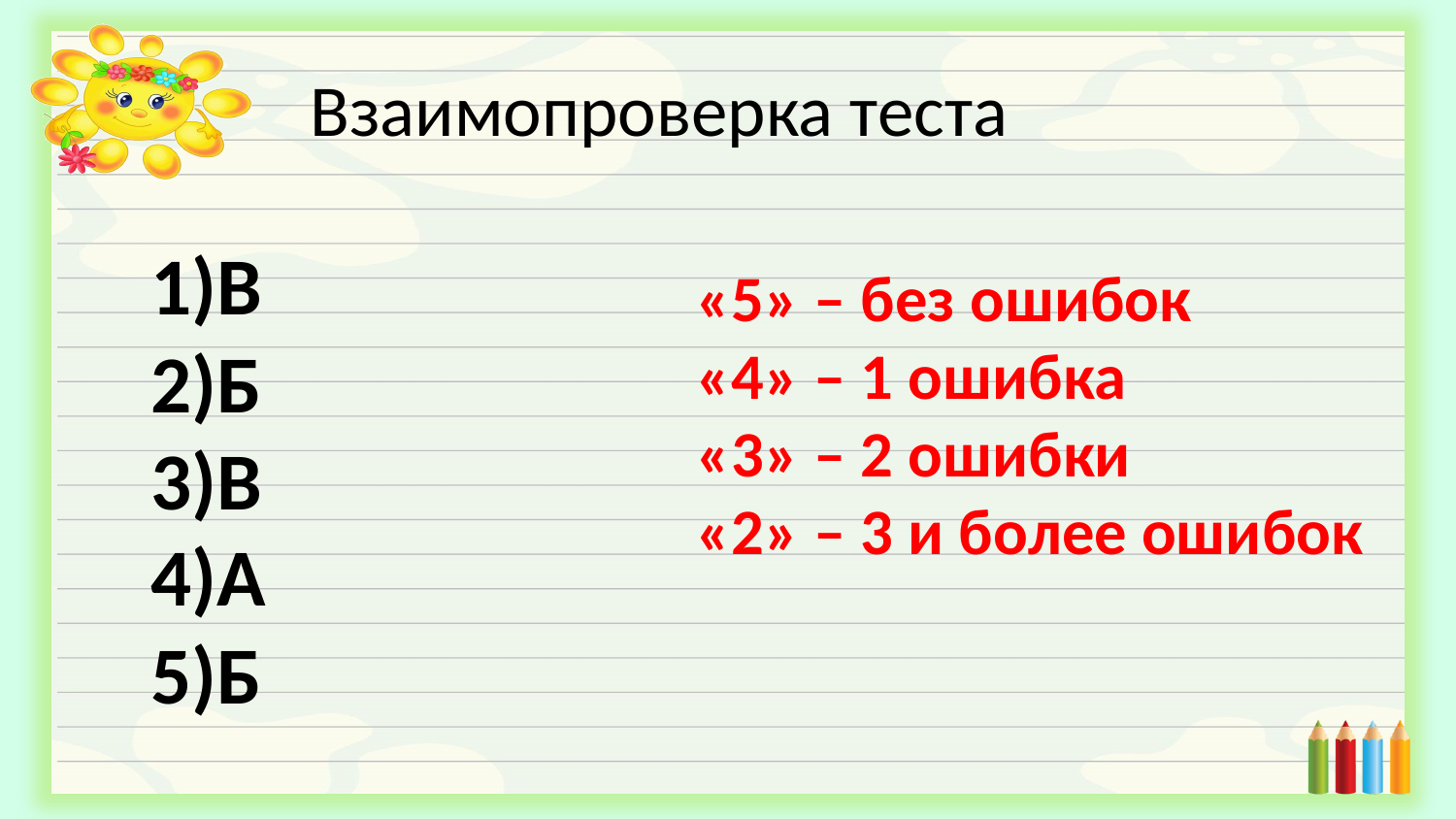

Взаимопроверка теста
В
Б
В
А
Б
«5» – без ошибок
«4» – 1 ошибка
«3» – 2 ошибки
«2» – 3 и более ошибок